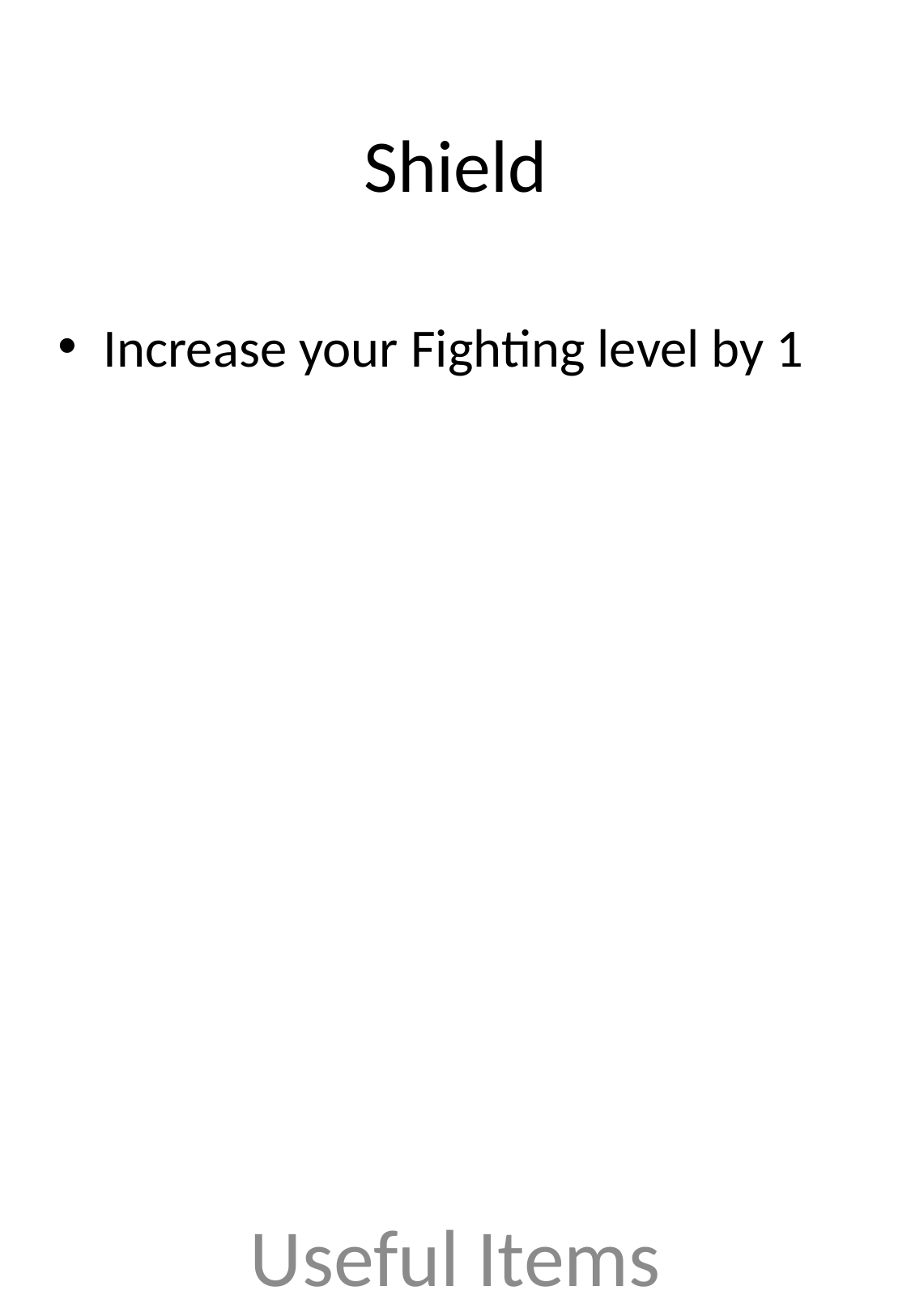

# Shield
Increase your Fighting level by 1
Useful Items